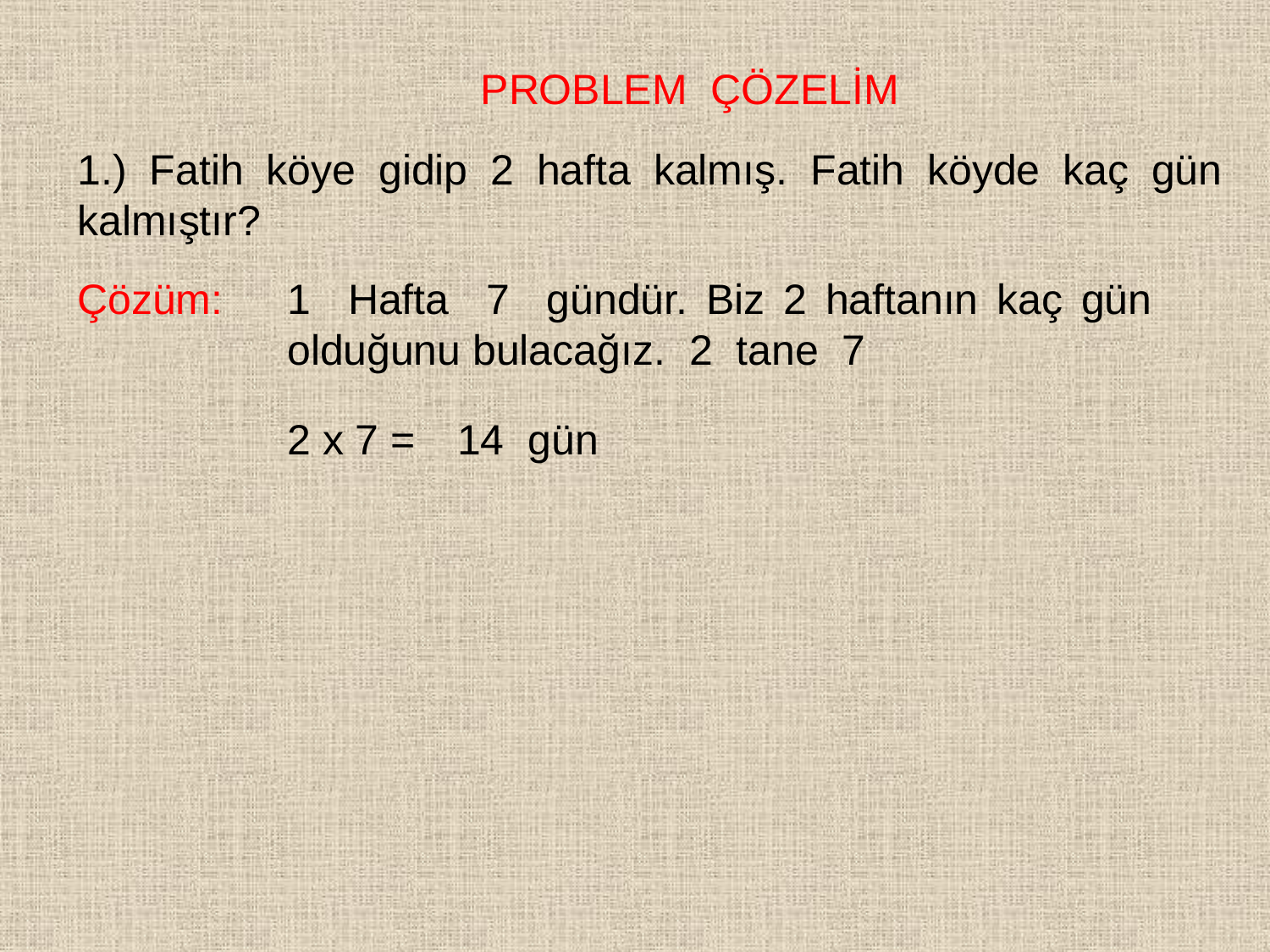

PROBLEM  ÇÖZELİM
1.) Fatih köye gidip 2 hafta kalmış. Fatih köyde kaç gün kalmıştır?
Çözüm:
1  Hafta  7  gündür. Biz 2 haftanın kaç gün olduğunu bulacağız.  2  tane  7
2 x 7 =
14  gün